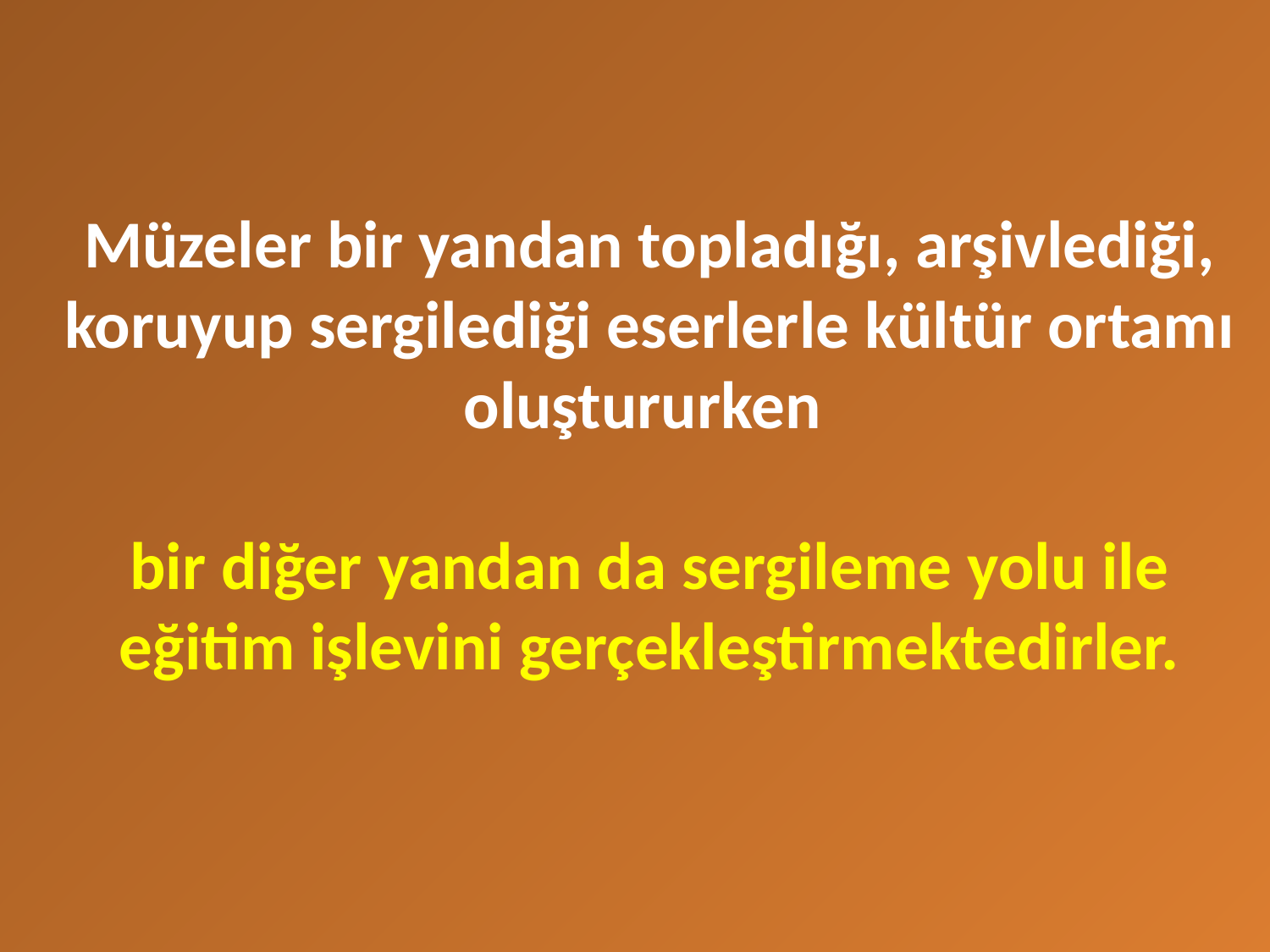

# Müzeler bir yandan topladığı, arşivlediği, koruyup sergilediği eserlerle kültür ortamı oluştururken bir diğer yandan da sergileme yolu ile eğitim işlevini gerçekleştirmektedirler.